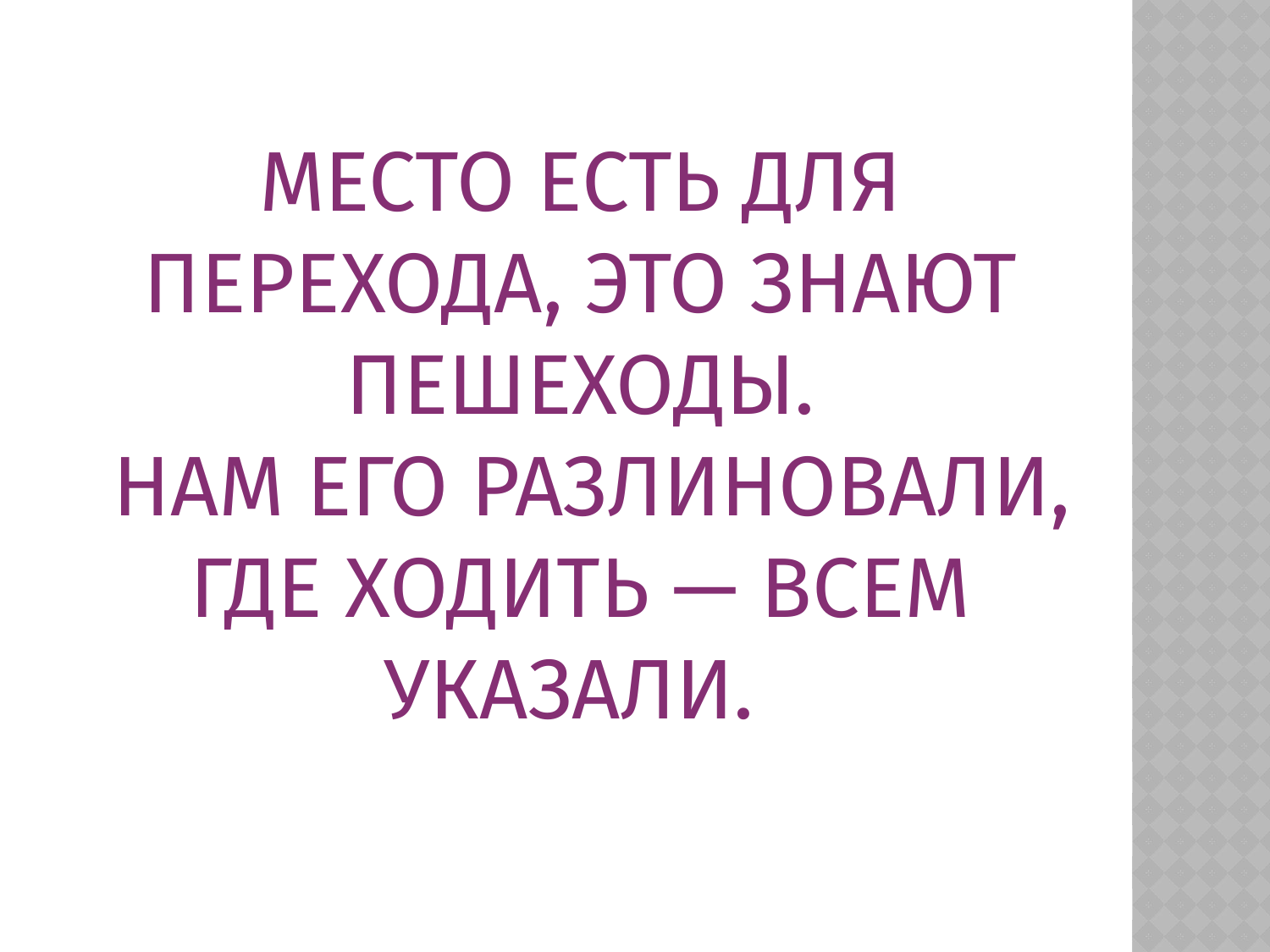

# Место есть для перехода, Это знают пешеходы. Нам его разлиновали, Где ходить — всем указали.